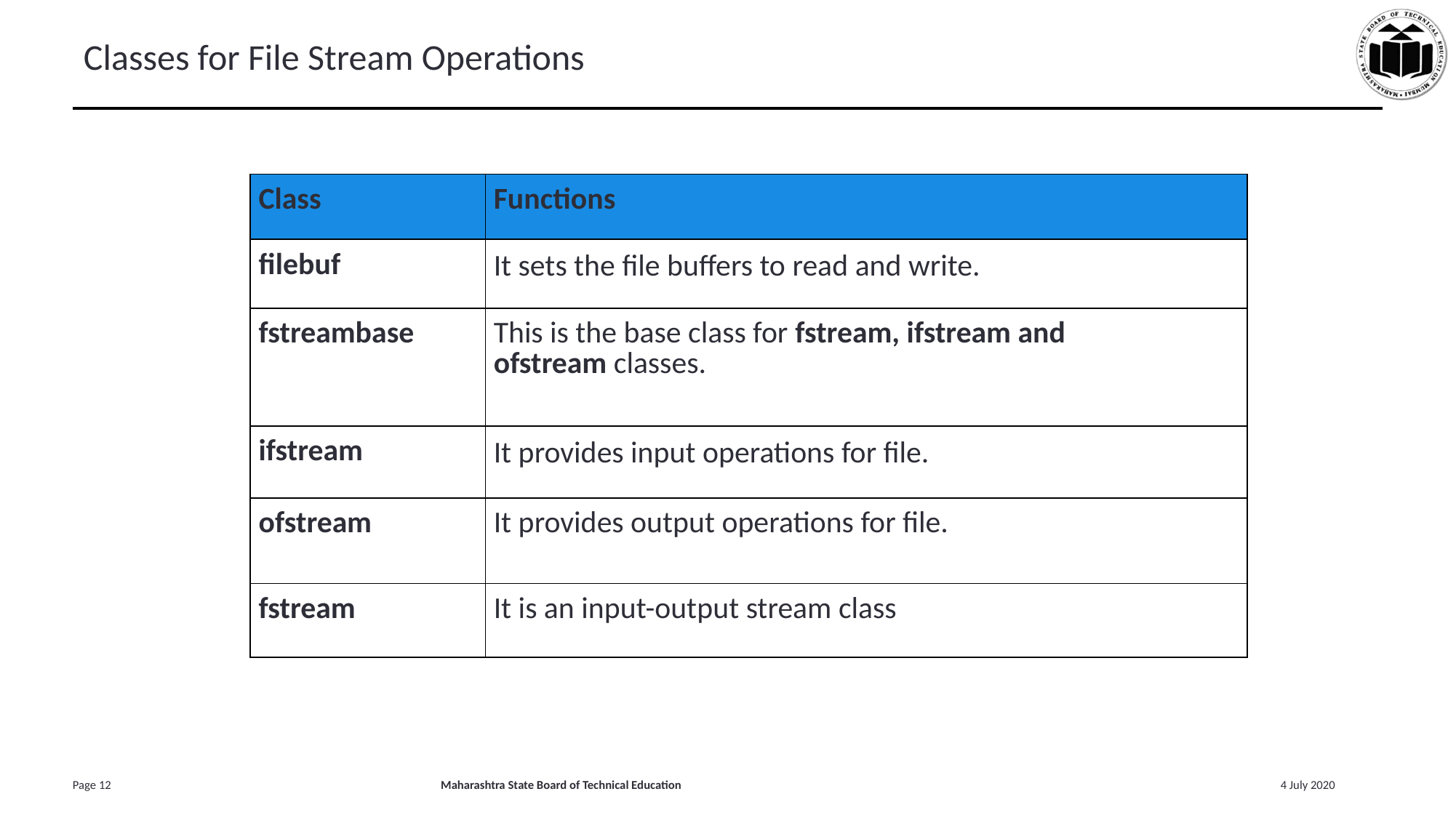

Classes for File Stream Operations

| Class | Functions |
| --- | --- |
| filebuf | It sets the file buffers to read and write. |
| fstreambase | This is the base class for fstream, ifstream and ofstream classes. |
| ifstream | It provides input operations for file. |
| ofstream | It provides output operations for file. |
| fstream | It is an input-output stream class |